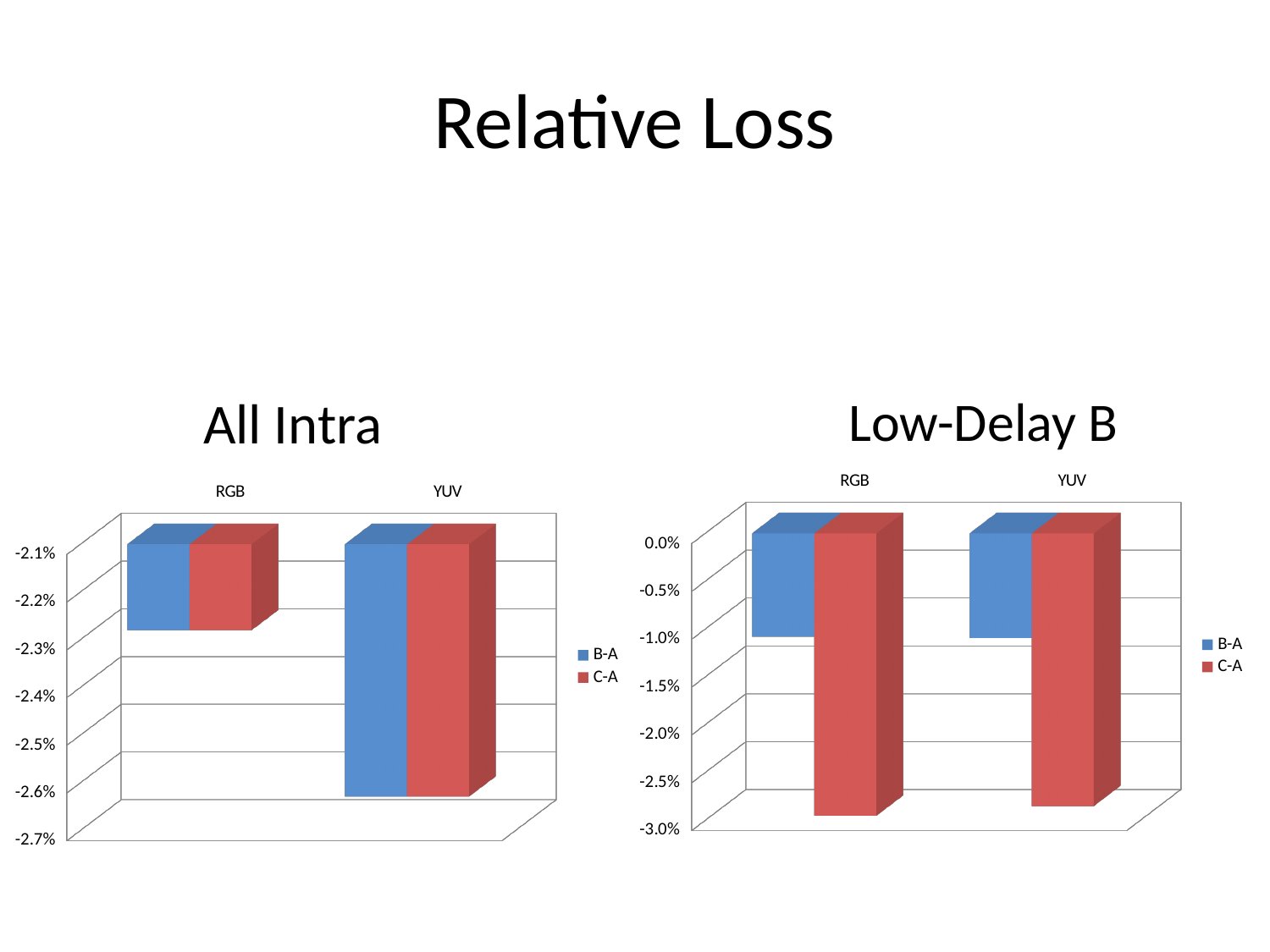

# Relative Loss
All Intra
Low-Delay B

[unsupported chart]

[unsupported chart]